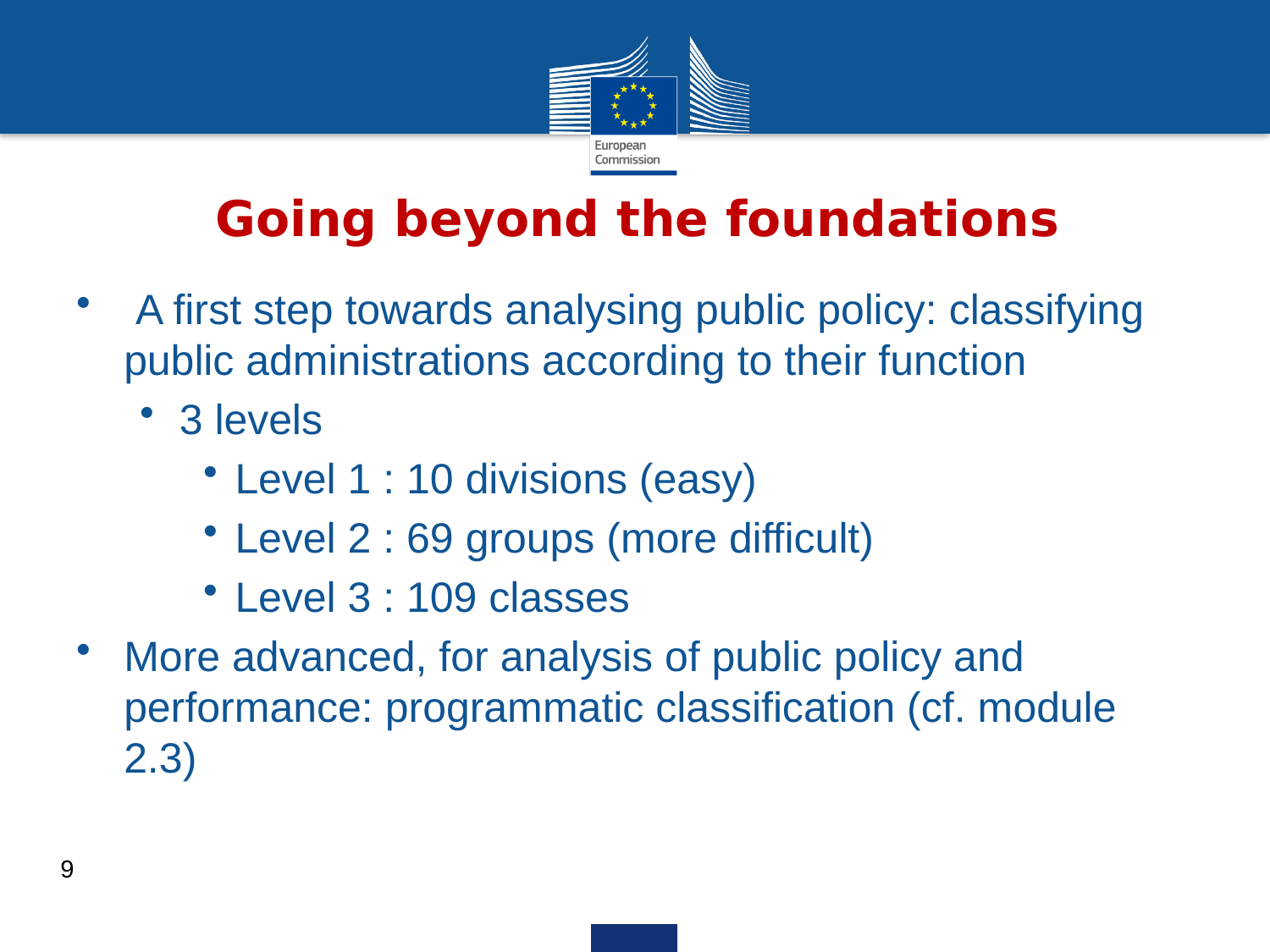

# Going beyond the foundations
 A first step towards analysing public policy: classifying public administrations according to their function
3 levels
Level 1 : 10 divisions (easy)
Level 2 : 69 groups (more difficult)
Level 3 : 109 classes
More advanced, for analysis of public policy and performance: programmatic classification (cf. module 2.3)
9